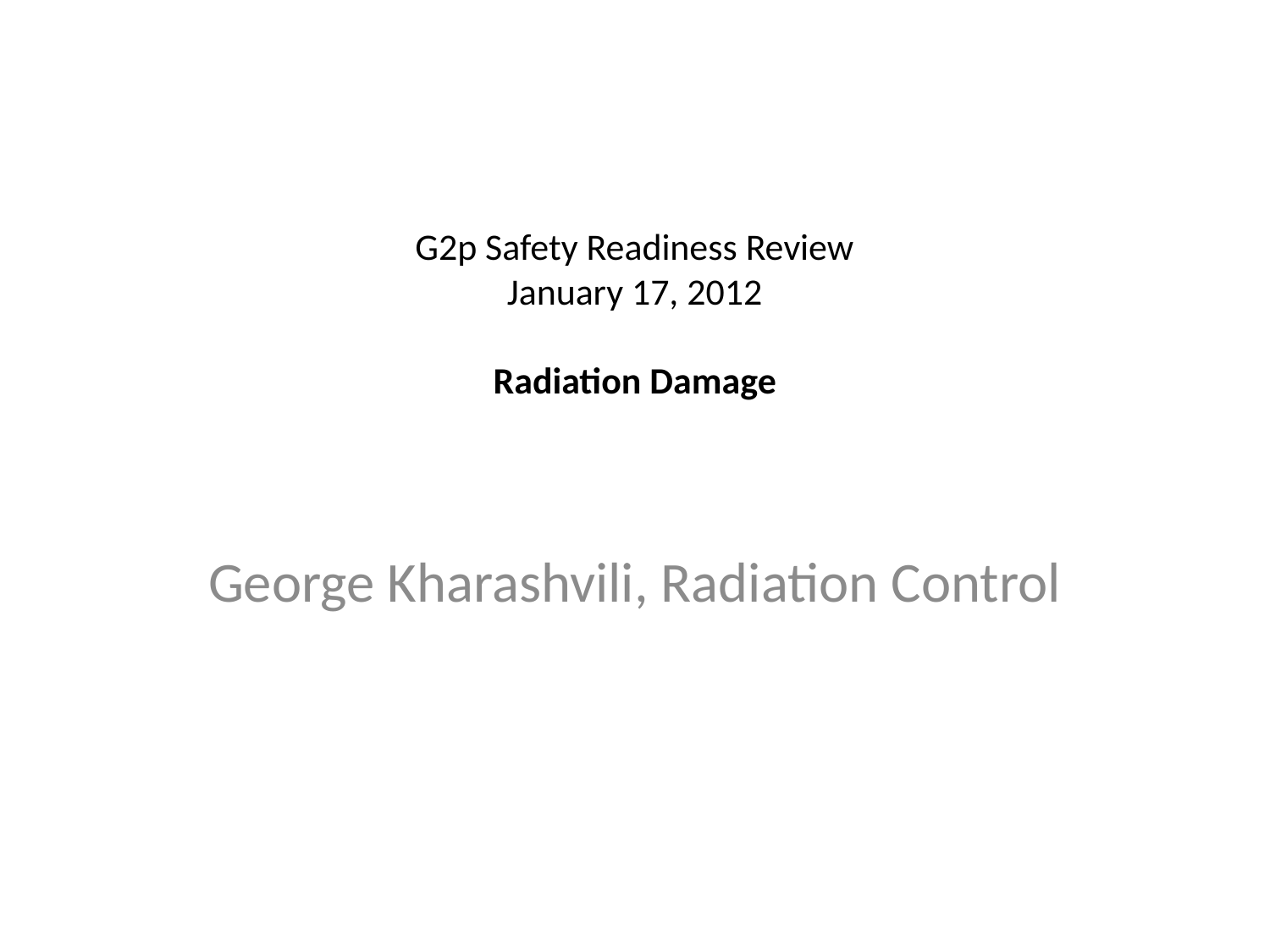

# G2p Safety Readiness Review January 17, 2012 Radiation Damage
George Kharashvili, Radiation Control